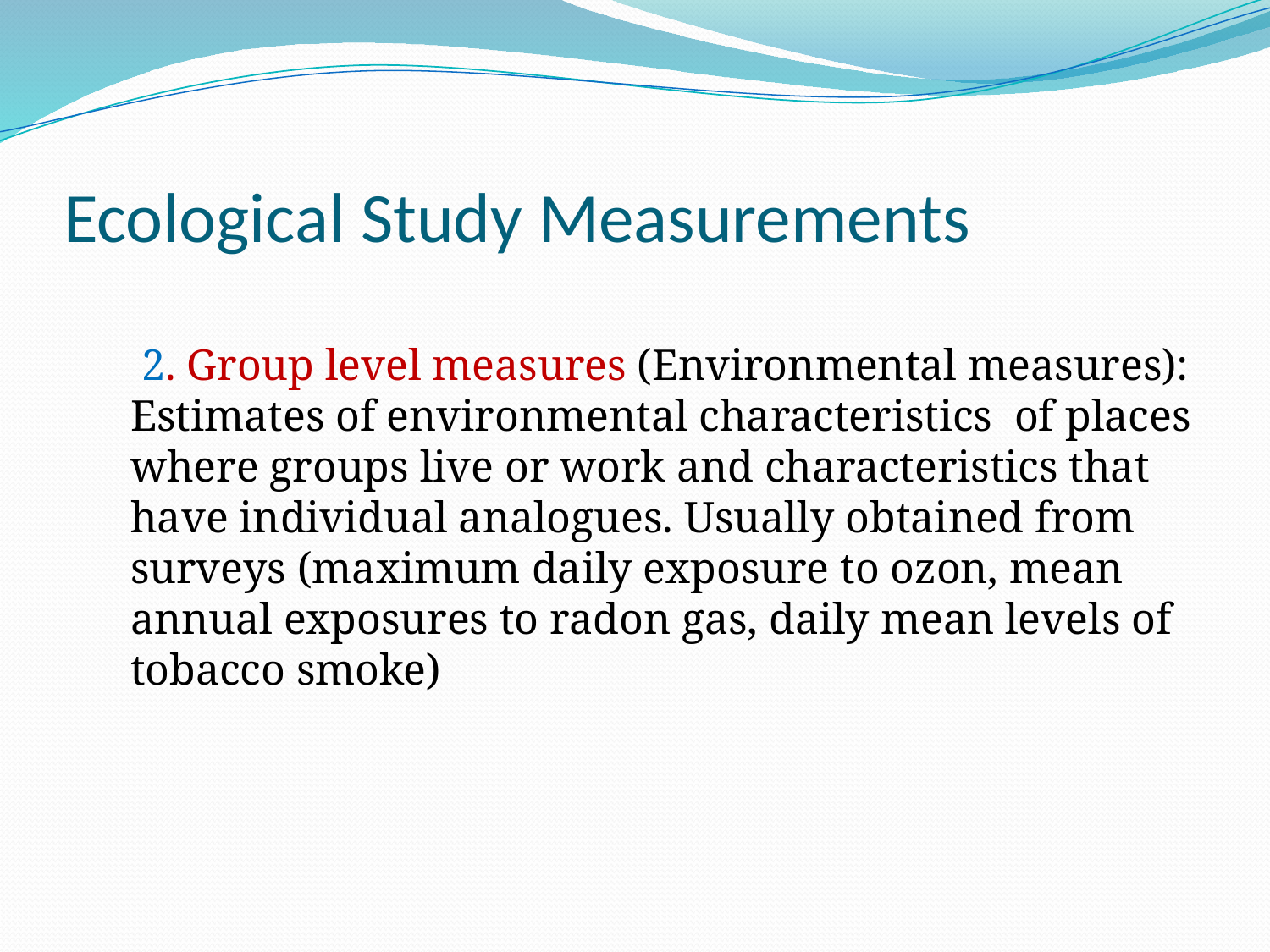

# Ecological Study Measurements

 2. Group level measures (Environmental measures): Estimates of environmental characteristics  of places where groups live or work and characteristics that have individual analogues. Usually obtained from surveys (maximum daily exposure to ozon, mean annual exposures to radon gas, daily mean levels of tobacco smoke)